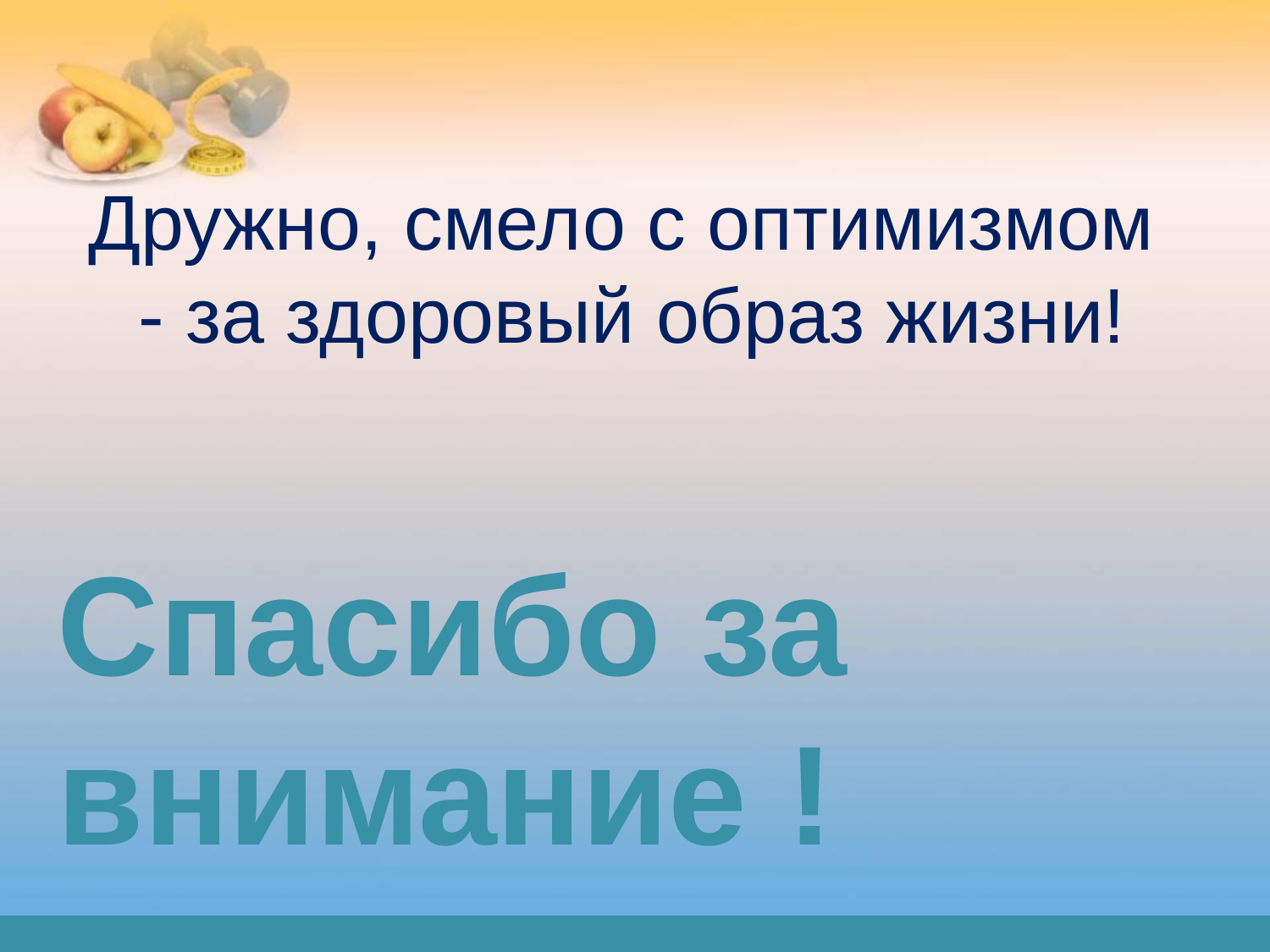

# Дружно, смело с оптимизмом  - за здоровый образ жизни!
Спасибо за внимание !